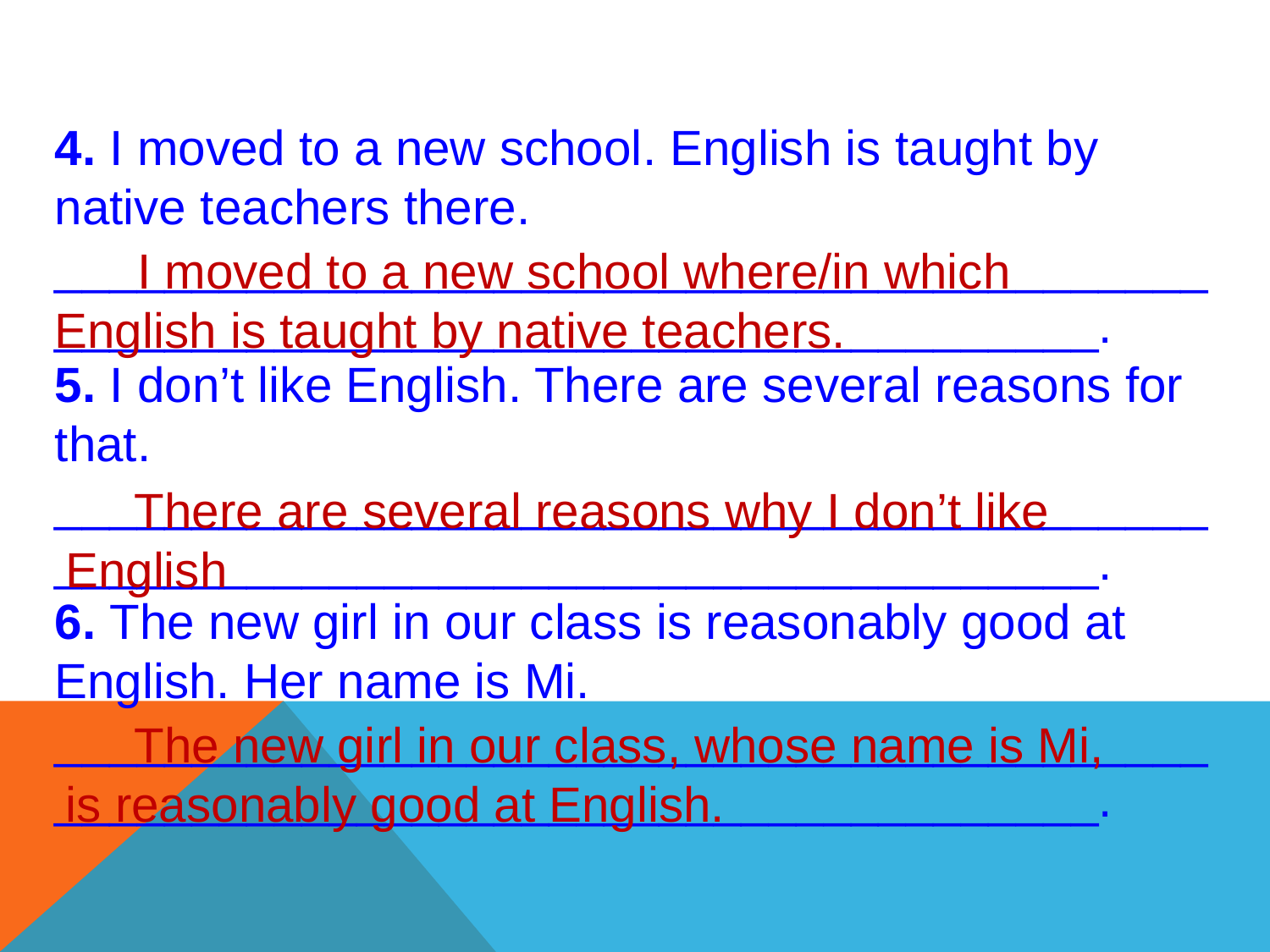

4. I moved to a new school. English is taught by native teachers there.
________________________________________________________________________________.
5. I don’t like English. There are several reasons for that.
________________________________________________________________________________.
6. The new girl in our class is reasonably good at English. Her name is Mi.
________________________________________________________________________________.
      I moved to a new school where/in which English is taught by native teachers.
     There are several reasons why I don’t like English
     The new girl in our class, whose name is Mi, is reasonably good at English.